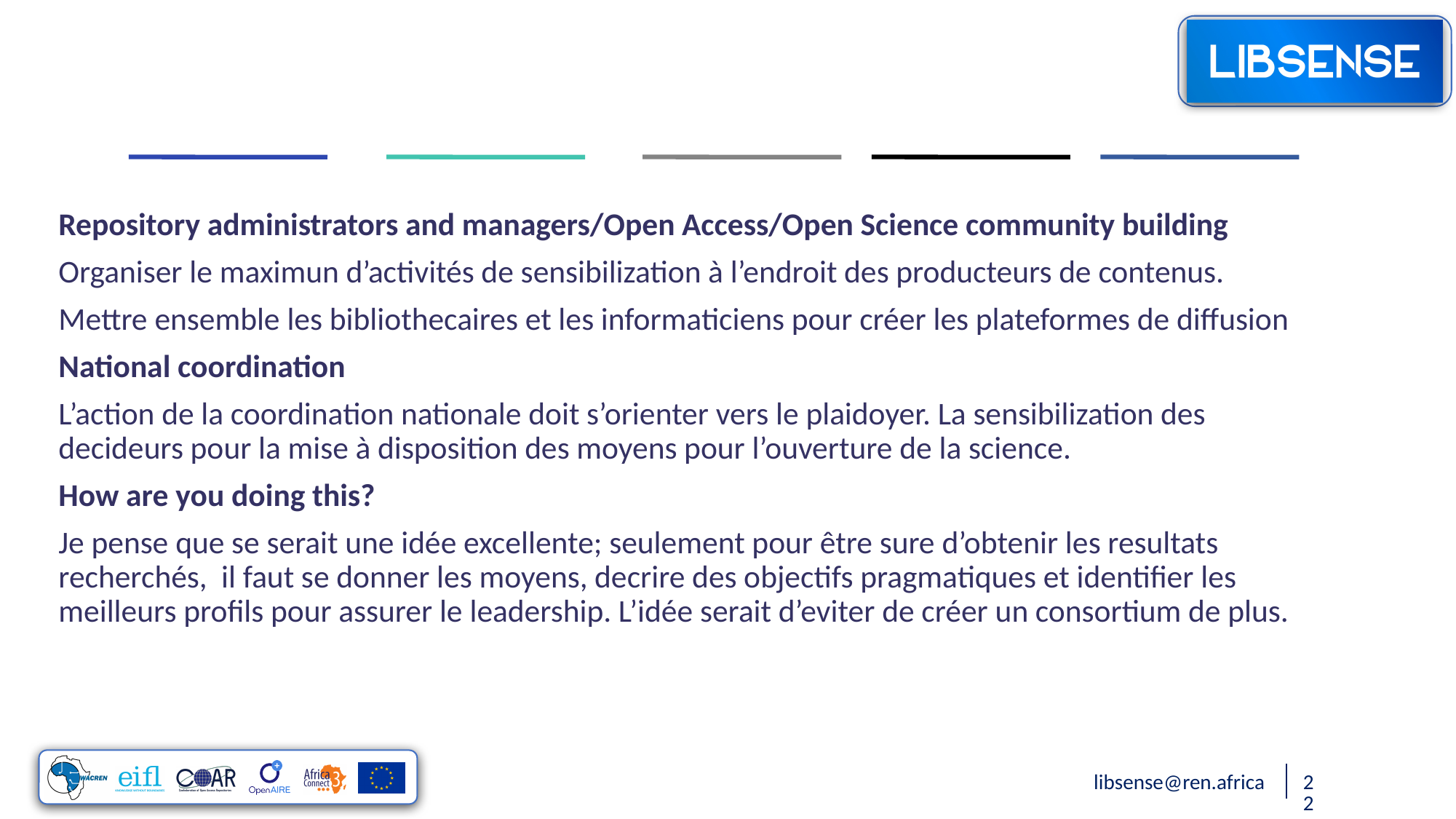

Repository administrators and managers/Open Access/Open Science community building
Organiser le maximun d’activités de sensibilization à l’endroit des producteurs de contenus.
Mettre ensemble les bibliothecaires et les informaticiens pour créer les plateformes de diffusion
National coordination
L’action de la coordination nationale doit s’orienter vers le plaidoyer. La sensibilization des decideurs pour la mise à disposition des moyens pour l’ouverture de la science.
How are you doing this?
Je pense que se serait une idée excellente; seulement pour être sure d’obtenir les resultats recherchés,  il faut se donner les moyens, decrire des objectifs pragmatiques et identifier les meilleurs profils pour assurer le leadership. L’idée serait d’eviter de créer un consortium de plus.
libsense@ren.africa
22